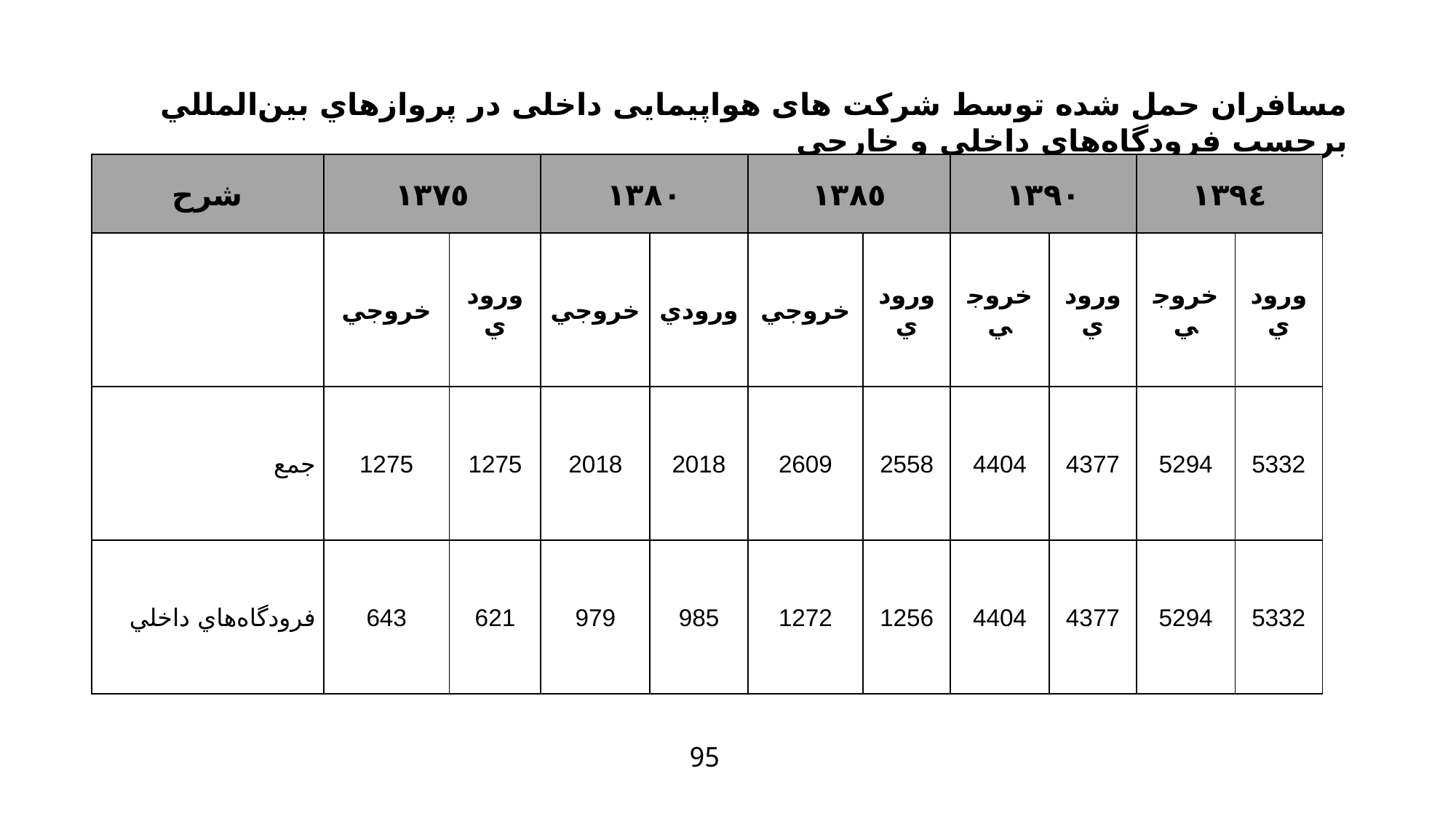

مسافران حمل شده توسط شرکت های هواپیمایی داخلی در پروازهاي‌ بين‌المللي برحسب فرودگاه‌هاي داخلي و خارجي
| شرح | ١٣٧٥ |  | ١٣٨٠ |  | ١٣٨٥ |  | ١٣٩٠ |  | ١٣٩٤ |  |
| --- | --- | --- | --- | --- | --- | --- | --- | --- | --- | --- |
|  | خروجي | ورودي | خروجي | ورودي | خروجي | ورودي | خروجي | ورودي | خروجي | ورودي |
| جمع | 1275 | 1275 | 2018 | 2018 | 2609 | 2558 | 4404 | 4377 | 5294 | 5332 |
| فرودگاه‌هاي داخلي | 643 | 621 | 979 | 985 | 1272 | 1256 | 4404 | 4377 | 5294 | 5332 |

95